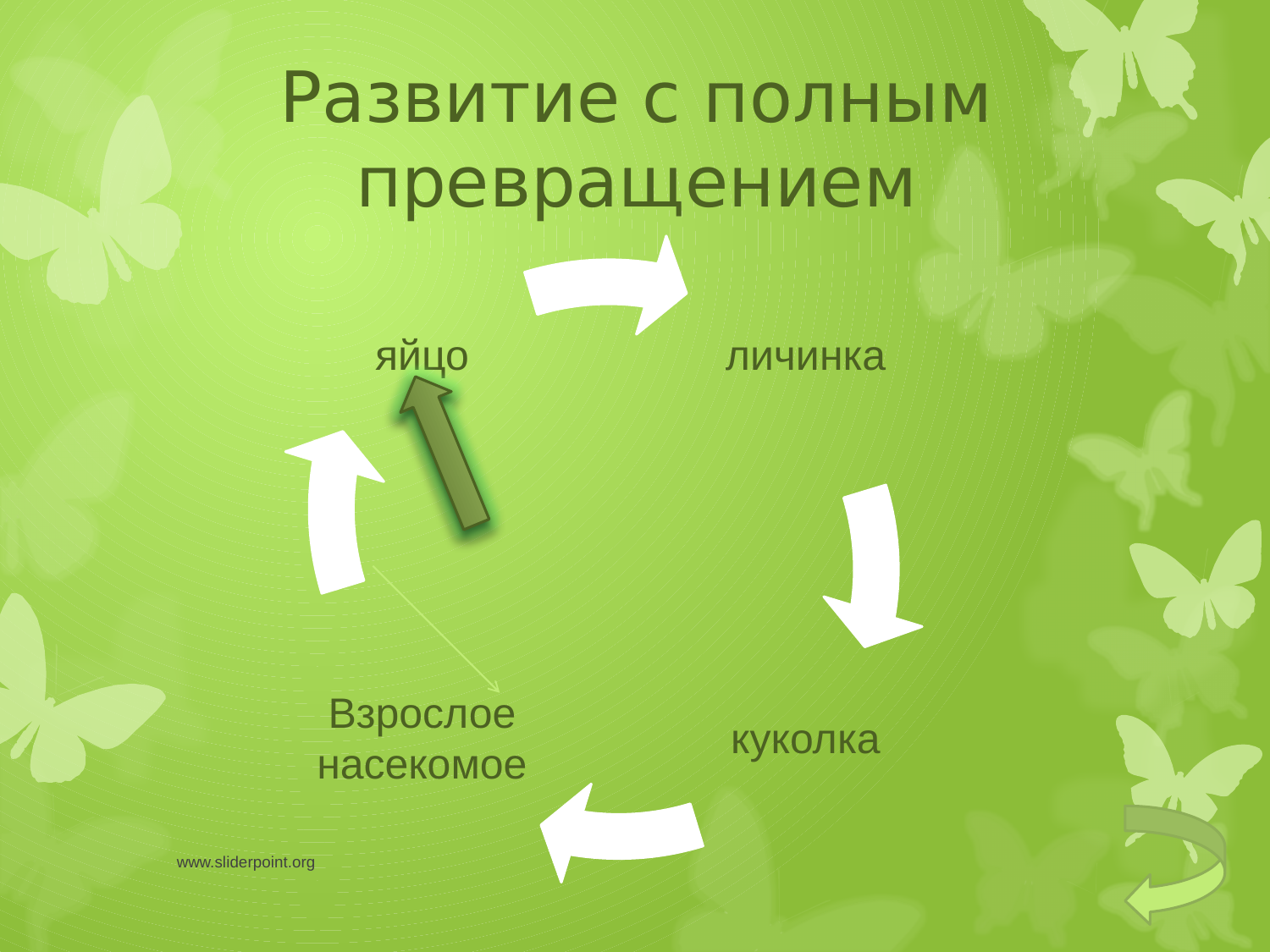

# Развитие с полным превращением
личинка
куколка
Взрослое насекомое
яйцо

www.sliderpoint.org